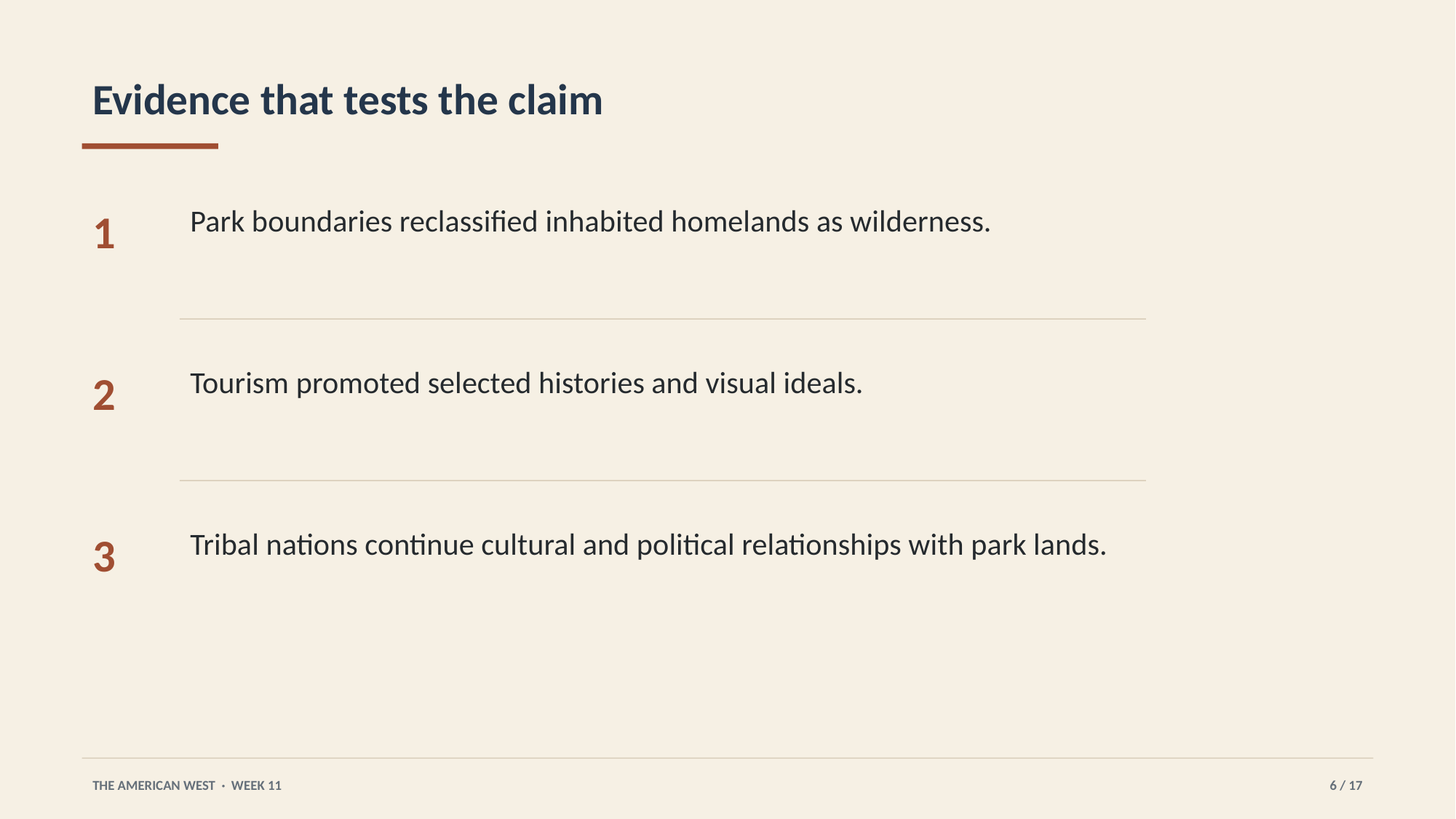

Evidence that tests the claim

Park boundaries reclassified inhabited homelands as wilderness.
1

Tourism promoted selected histories and visual ideals.
2

Tribal nations continue cultural and political relationships with park lands.
3

THE AMERICAN WEST  ·  WEEK 11
6 / 17